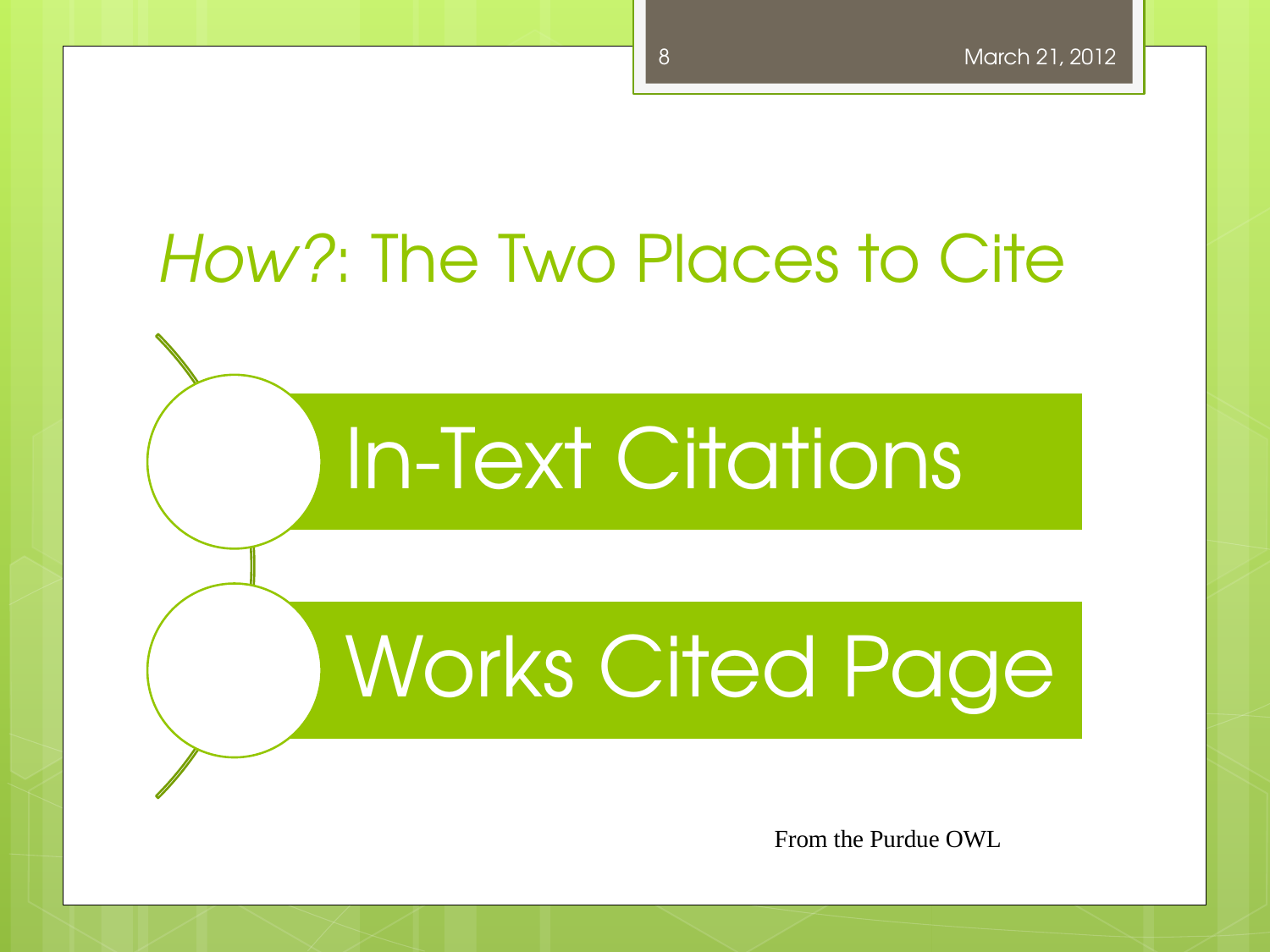

8
March 21, 2012
# How?: The Two Places to Cite
In-Text Citations
Works Cited Page
From the Purdue OWL